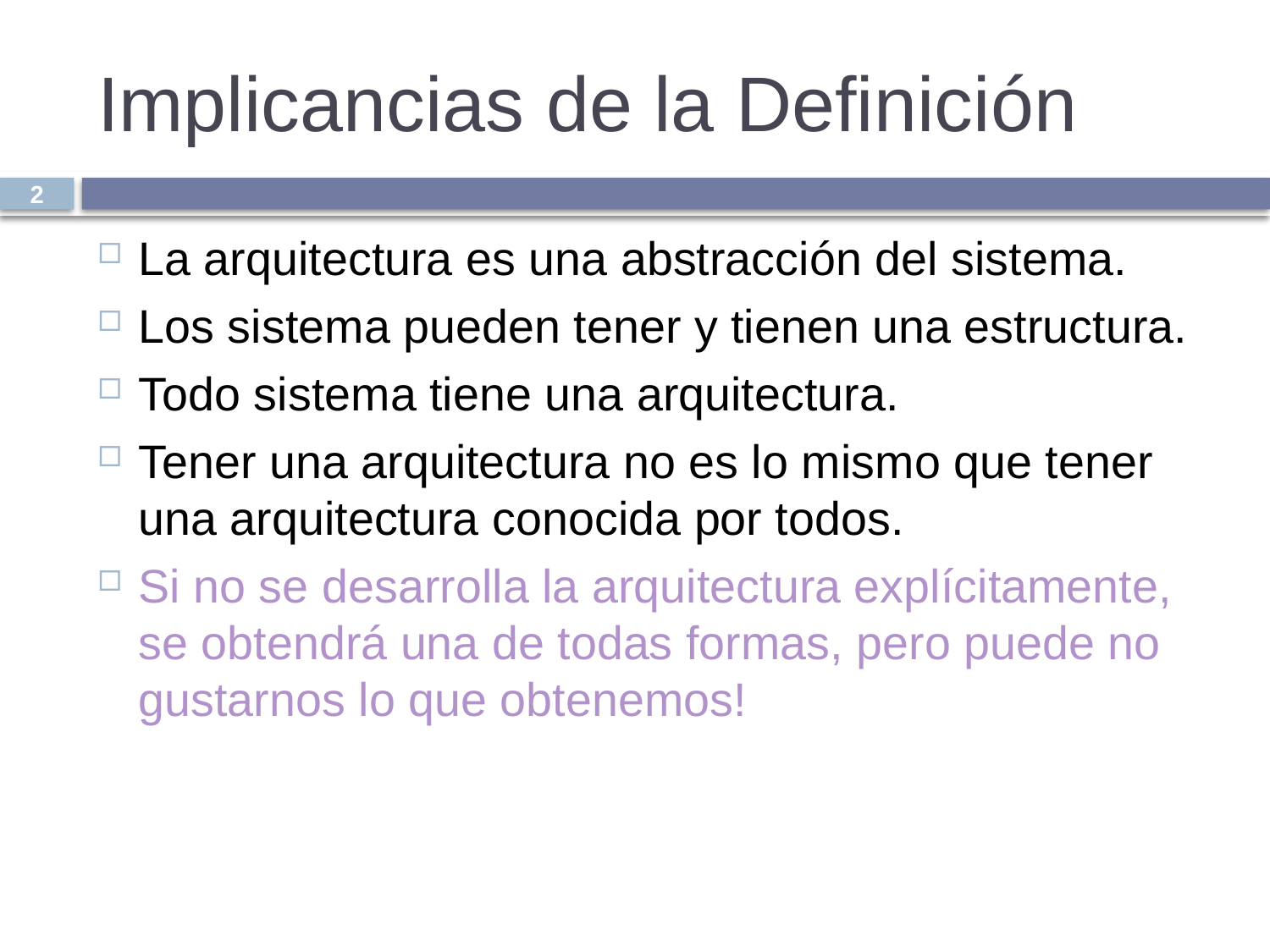

# Implicancias de la Definición
2
La arquitectura es una abstracción del sistema.
Los sistema pueden tener y tienen una estructura.
Todo sistema tiene una arquitectura.
Tener una arquitectura no es lo mismo que tener una arquitectura conocida por todos.
Si no se desarrolla la arquitectura explícitamente, se obtendrá una de todas formas, pero puede no gustarnos lo que obtenemos!